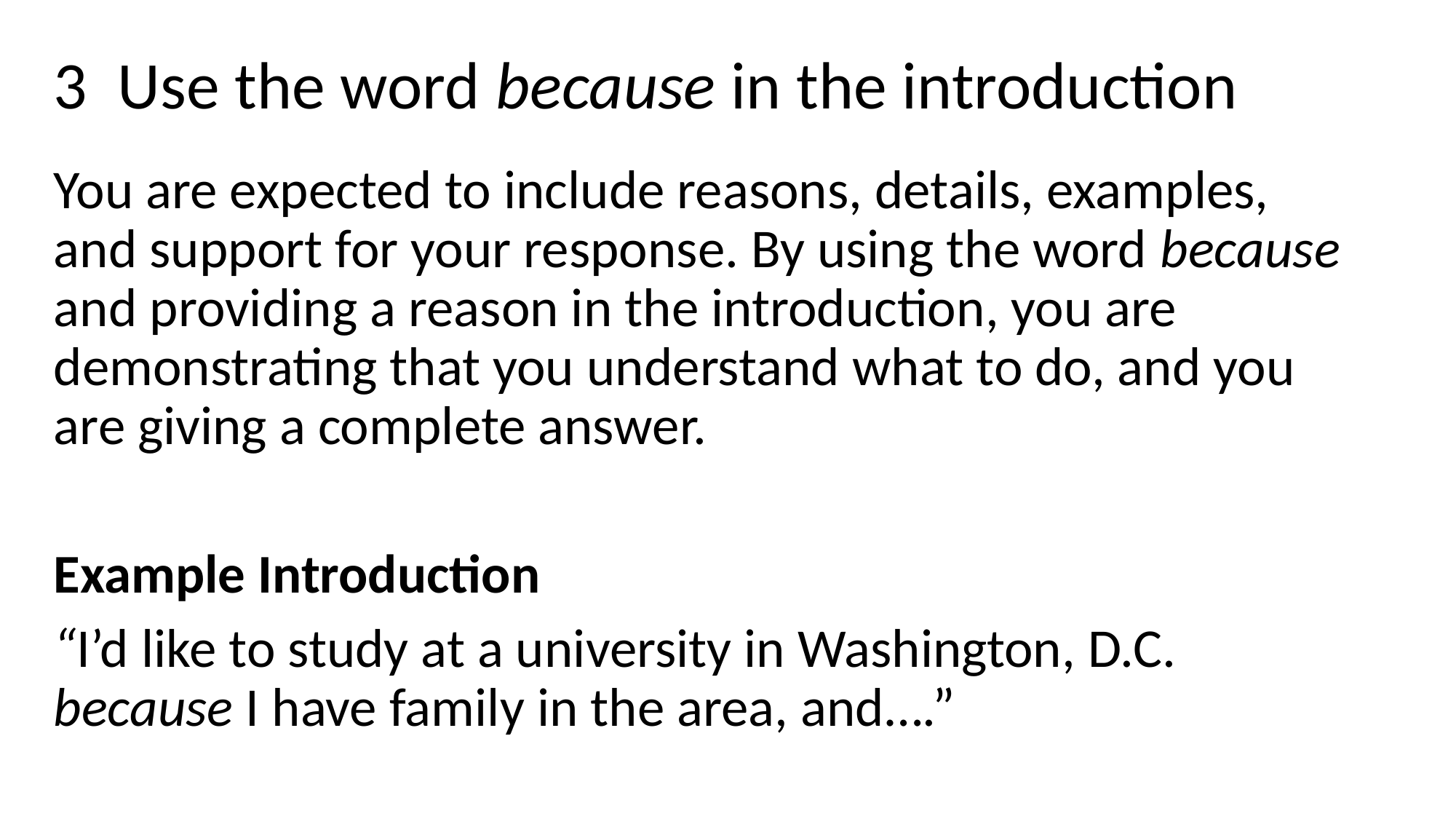

# 3  Use the word because in the introduction
You are expected to include reasons, details, examples, and support for your response. By using the word because
and providing a reason in the introduction, you are demonstrating that you understand what to do, and you are giving a complete answer.

Example Introduction
“I’d like to study at a university in Washington, D.C. because I have family in the area, and….”